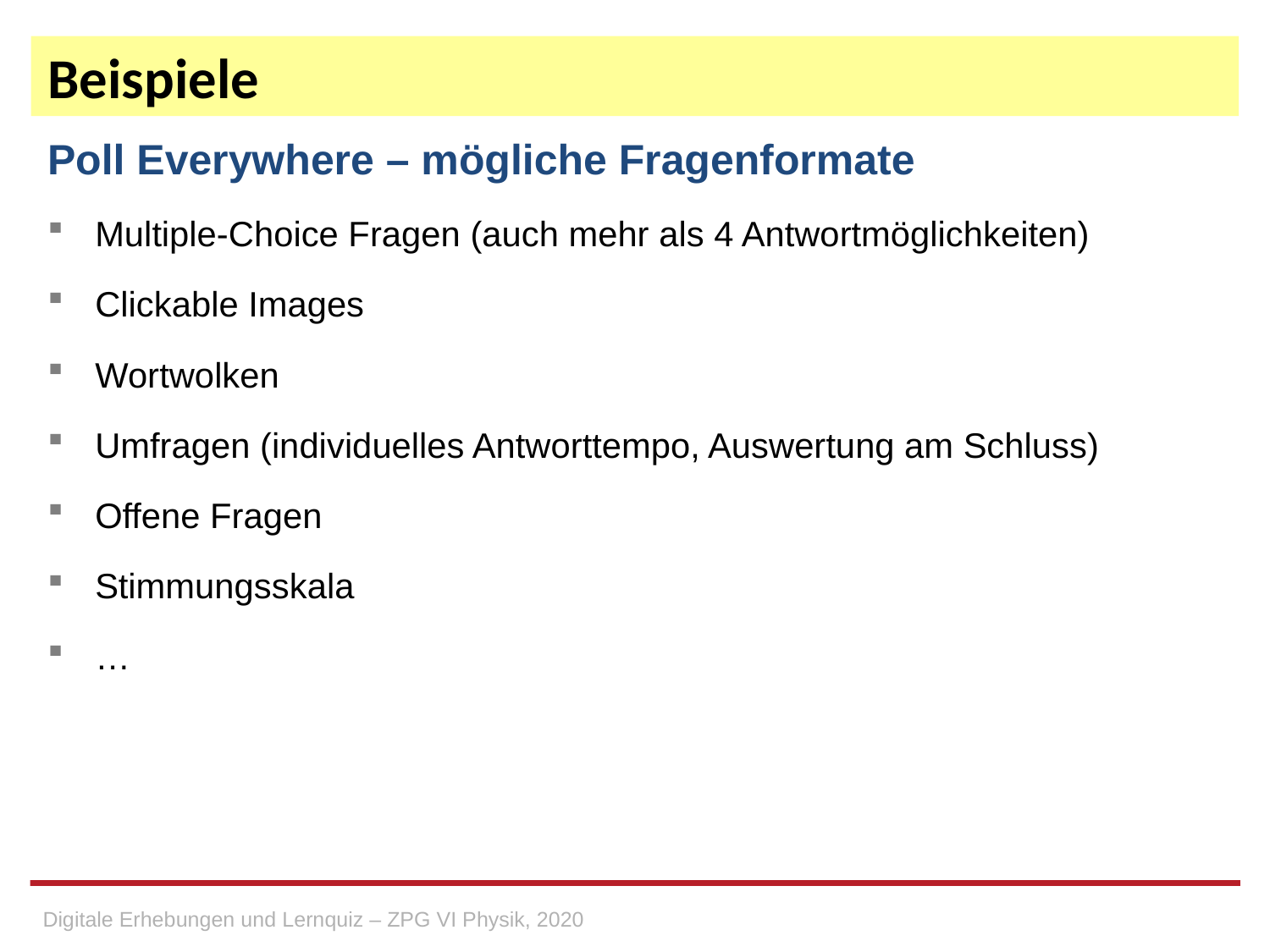

# Beispiele
Poll Everywhere – mögliche Fragenformate
Multiple-Choice Fragen (auch mehr als 4 Antwortmöglichkeiten)
Clickable Images
Wortwolken
Umfragen (individuelles Antworttempo, Auswertung am Schluss)
Offene Fragen
Stimmungsskala
…

Digitale Erhebungen und Lernquiz – ZPG VI Physik, 2020